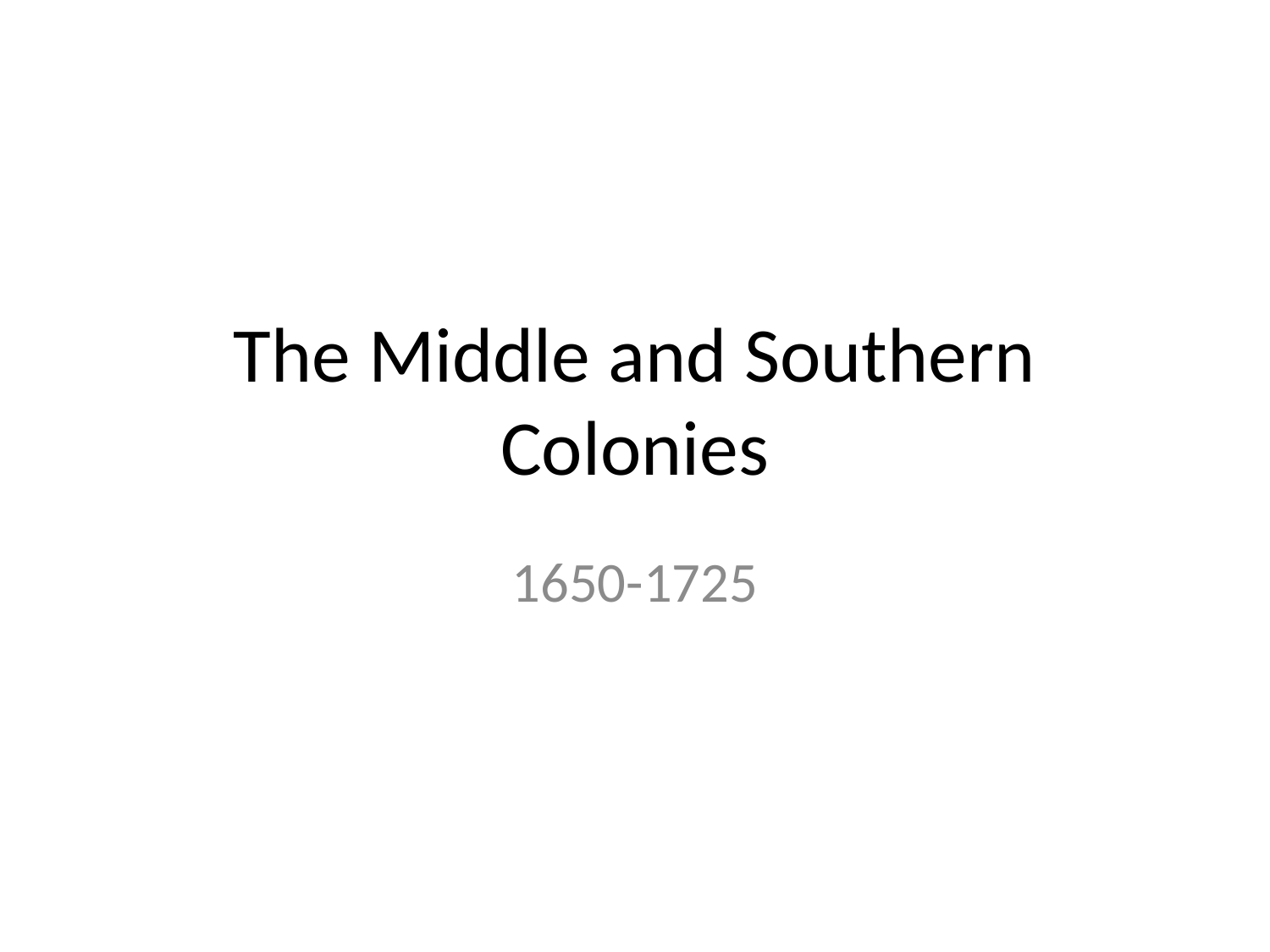

# The Middle and Southern Colonies
1650-1725